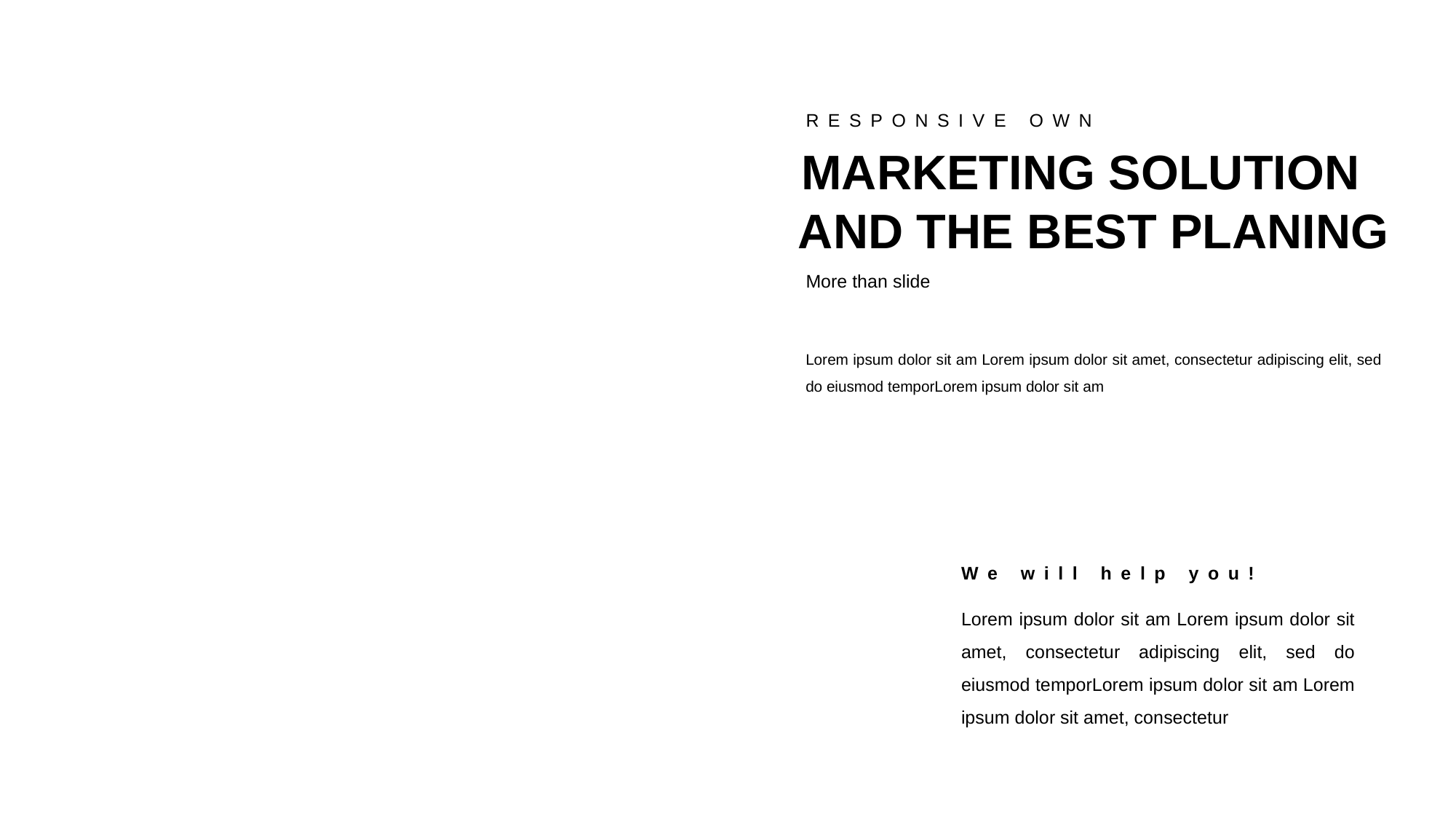

RESPONSIVE OWN
MARKETING SOLUTION
AND THE BEST PLANING
More than slide
Lorem ipsum dolor sit am Lorem ipsum dolor sit amet, consectetur adipiscing elit, sed do eiusmod temporLorem ipsum dolor sit am

We will help you!
Lorem ipsum dolor sit am Lorem ipsum dolor sit amet, consectetur adipiscing elit, sed do eiusmod temporLorem ipsum dolor sit am Lorem ipsum dolor sit amet, consectetur